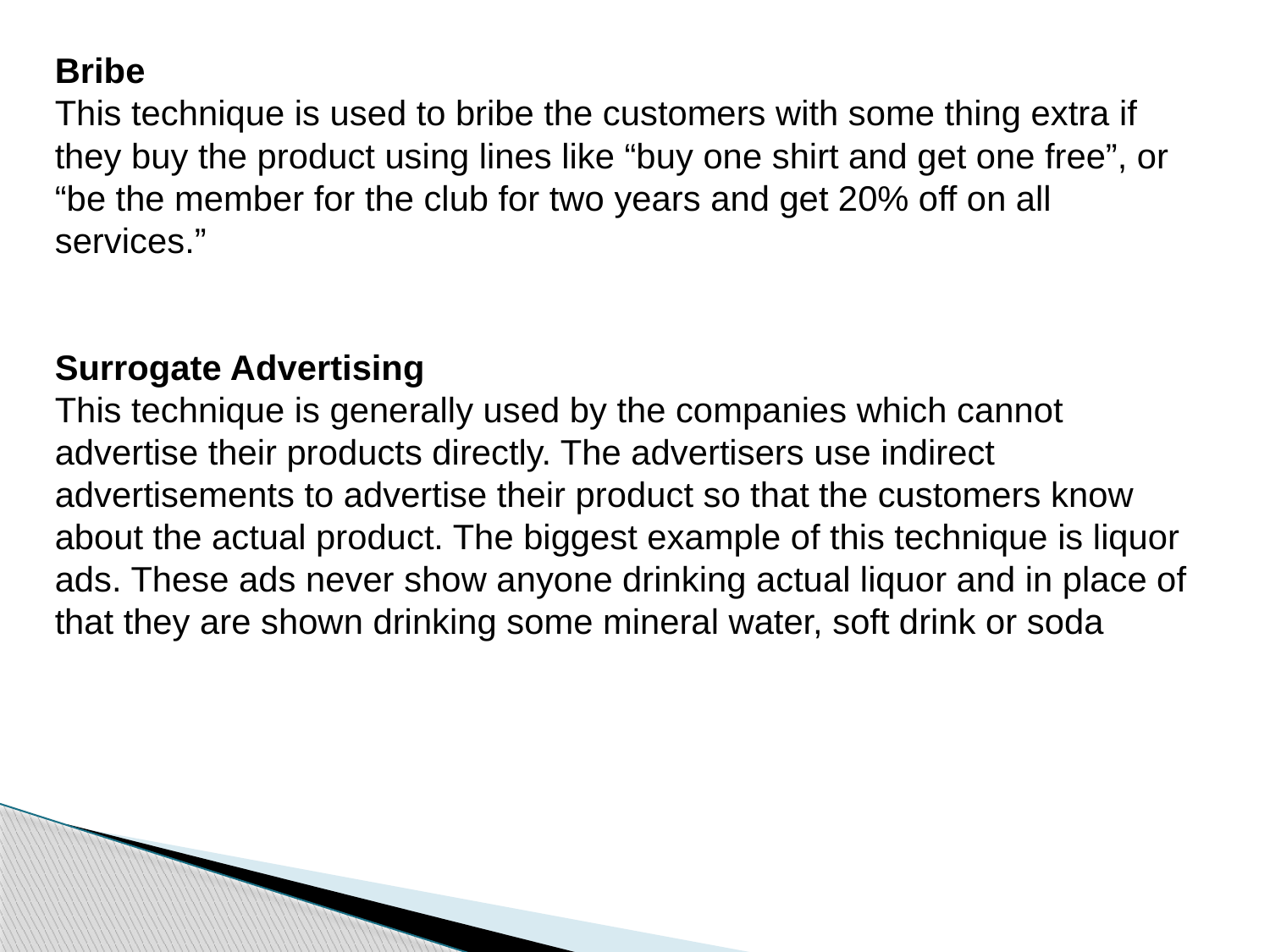

Bribe
This technique is used to bribe the customers with some thing extra if they buy the product using lines like “buy one shirt and get one free”, or “be the member for the club for two years and get 20% off on all services.”

Surrogate Advertising
This technique is generally used by the companies which cannot advertise their products directly. The advertisers use indirect advertisements to advertise their product so that the customers know about the actual product. The biggest example of this technique is liquor ads. These ads never show anyone drinking actual liquor and in place of that they are shown drinking some mineral water, soft drink or soda